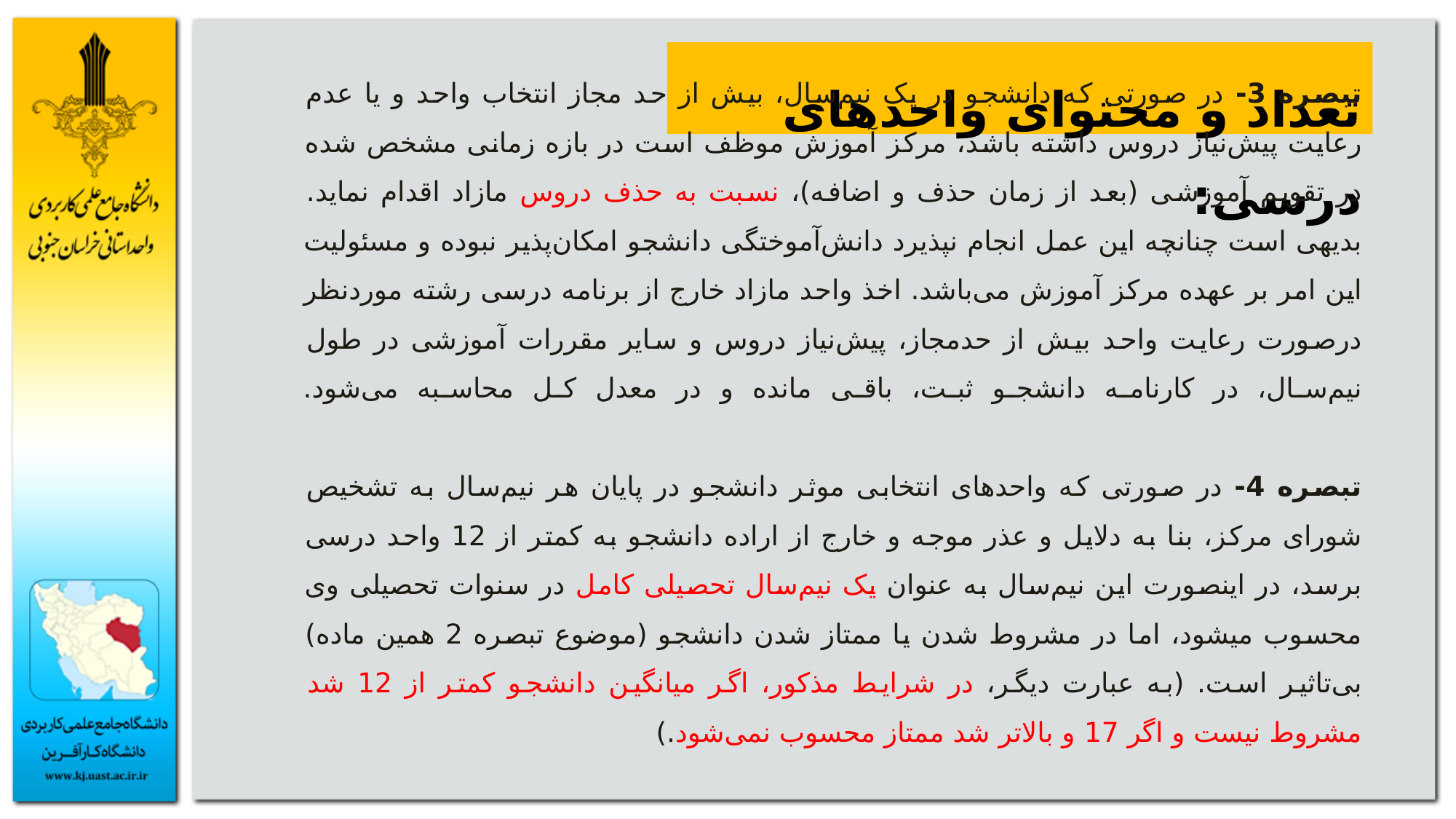

تعداد و محتوای واحدهای درسی:
# تبصره 3- در صورتی که دانشجو در یک نیم‌سال، بیش از حد مجاز انتخاب واحد و یا عدم رعایت پیش‌نیاز دروس داشته باشد، مرکز آموزش موظف است در بازه زمانی مشخص شده در تقویم آموزشی (بعد از زمان حذف و اضافه)، نسبت به حذف دروس مازاد اقدام نماید. بدیهی است چنانچه این عمل انجام نپذیرد دانش‌آموختگی دانشجو امکان‌پذیر نبوده و مسئولیت این امر بر عهده مرکز آموزش می‌باشد. اخذ واحد مازاد خارج از برنامه درسی رشته موردنظر درصورت رعایت واحد بیش از حدمجاز، پیش‌نیاز دروس و سایر مقررات آموزشی در طول نیم‌سال، در کارنامه دانشجو ثبت، باقی ‌مانده و در معدل کل محاسبه می‌شود. تبصره 4- در صورتی که واحدهای انتخابی موثر دانشجو در پایان هر نیم‌سال به تشخیص شورای مرکز، بنا به دلایل و عذر موجه و خارج از اراده دانشجو به کمتر از 12 واحد درسی برسد، در اینصورت این نیم‌سال به عنوان یک نیم‌سال تحصیلی کامل در سنوات تحصیلی وی محسوب می­شود، اما در مشروط شدن یا ممتاز شدن دانشجو (موضوع تبصره 2 همین ماده) بی‌تاثیر است. (به عبارت دیگر، در شرایط مذکور، اگر میانگین دانشجو کمتر از 12 شد مشروط نیست و اگر 17 و بالاتر شد ممتاز محسوب نمی‌شود.)